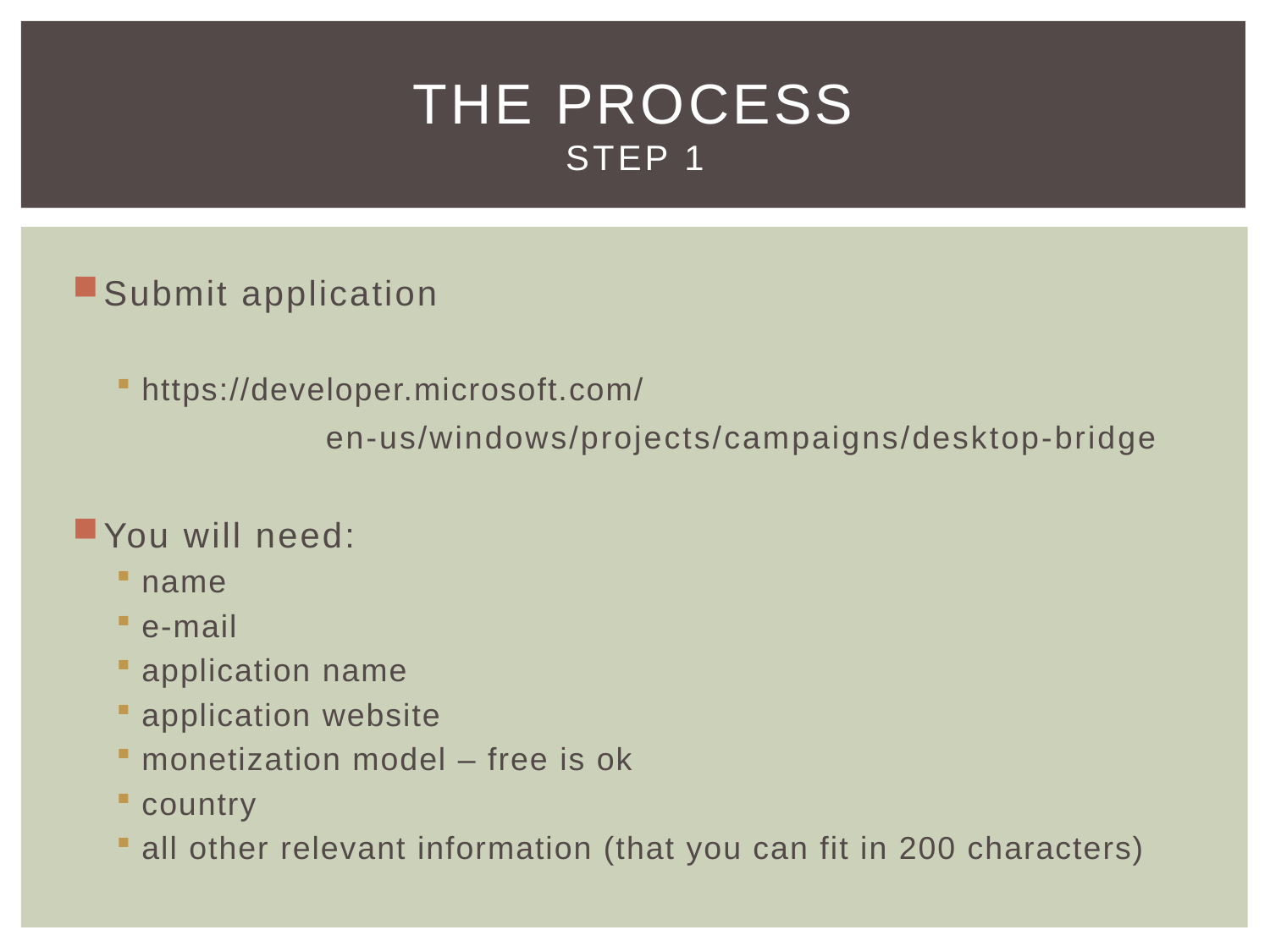

# The Process Step 1
Submit application

https://developer.microsoft.com/
		en-us/windows/projects/campaigns/desktop-bridge

You will need:
name
e-mail
application name
application website
monetization model – free is ok
country
all other relevant information (that you can fit in 200 characters)